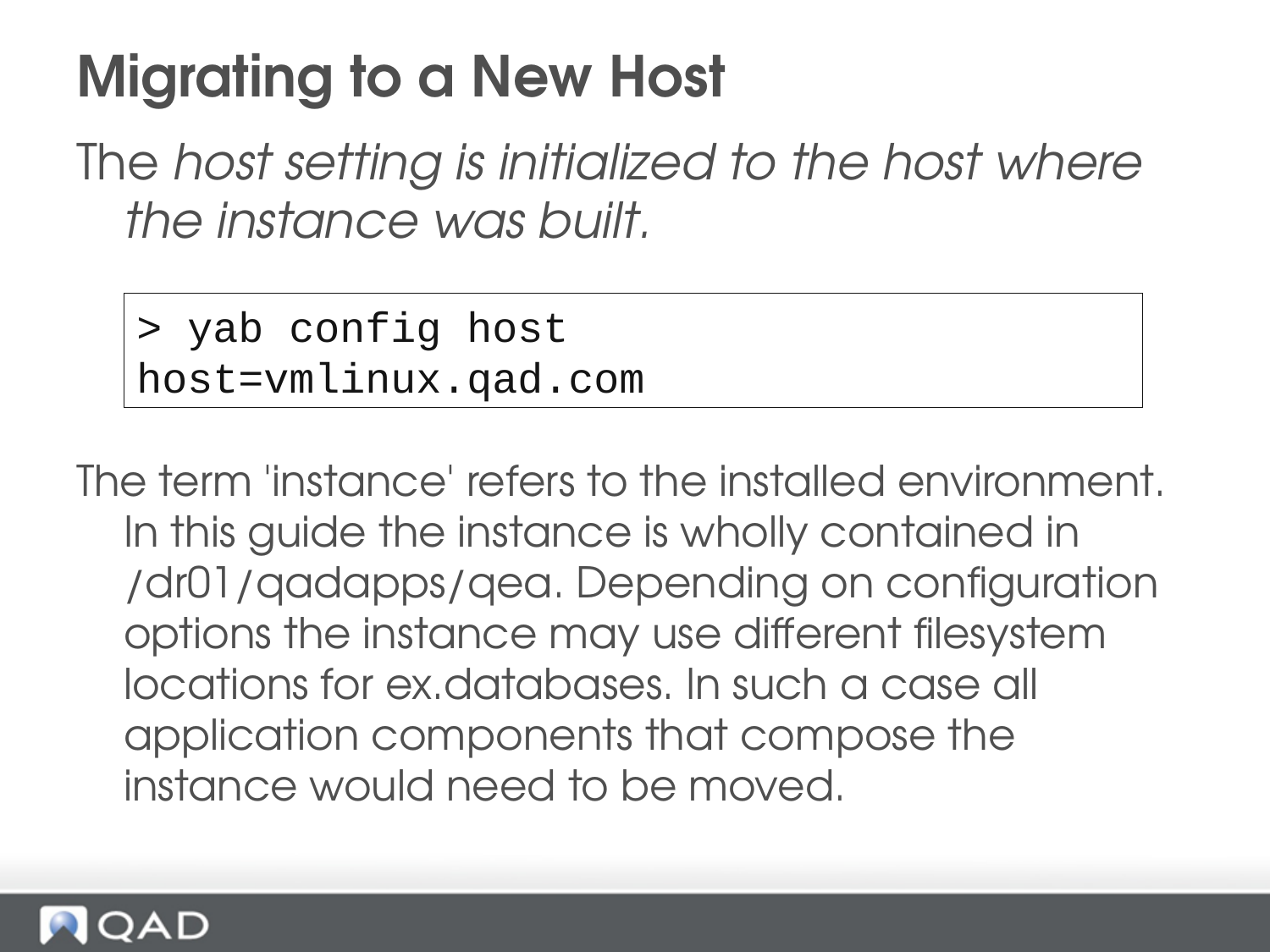

# Migrating to a New Host
The host setting is initialized to the host where the instance was built.

The term 'instance' refers to the installed environment. In this guide the instance is wholly contained in /dr01/qadapps/qea. Depending on configuration options the instance may use different filesystem locations for ex.databases. In such a case all application components that compose the instance would need to be moved.
> yab config host
host=vmlinux.qad.com